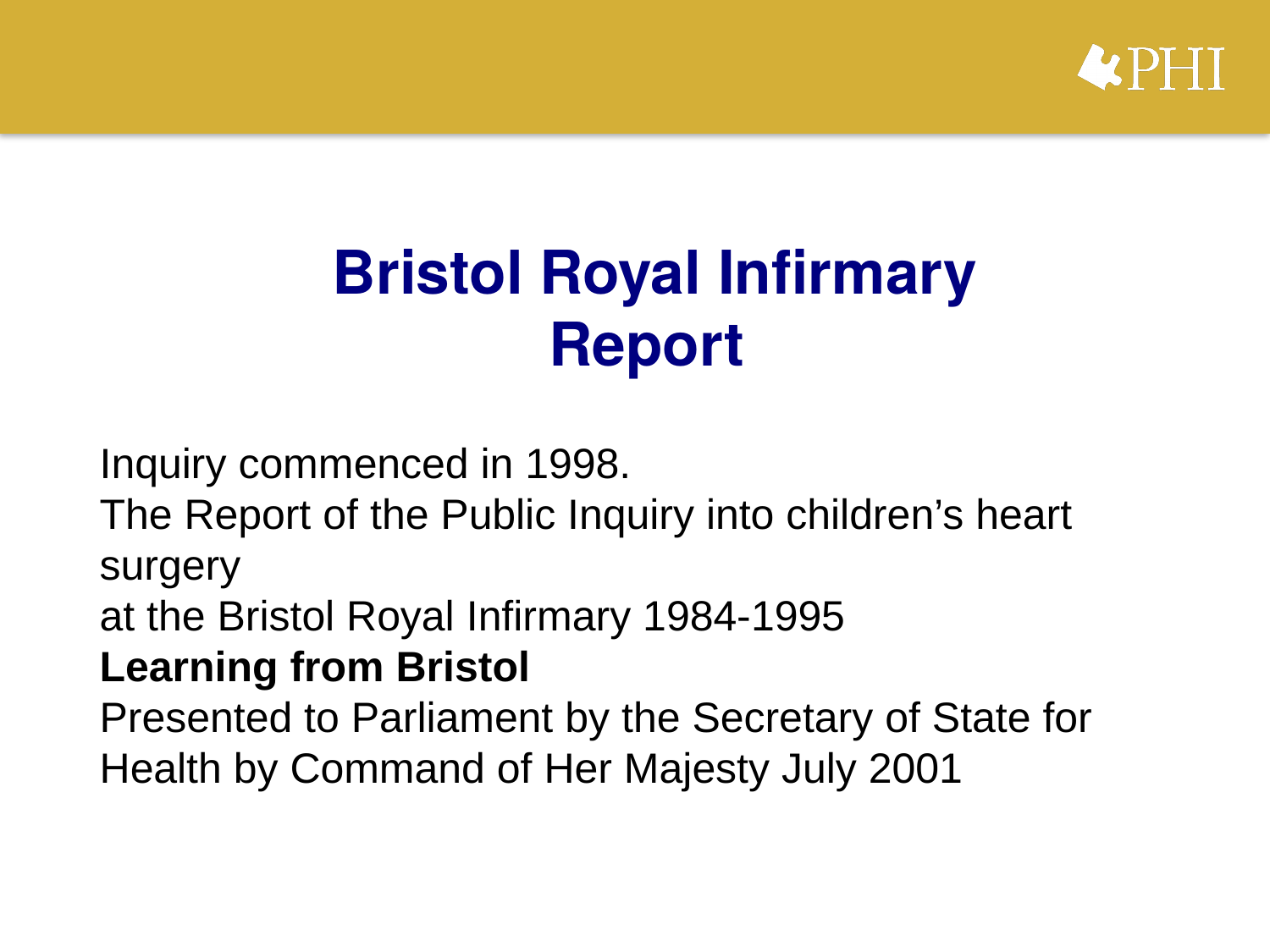

# Bristol Royal Infirmary Report
Inquiry commenced in 1998.
The Report of the Public Inquiry into children’s heart surgery
at the Bristol Royal Infirmary 1984-1995
Learning from Bristol
Presented to Parliament by the Secretary of State for Health by Command of Her Majesty July 2001